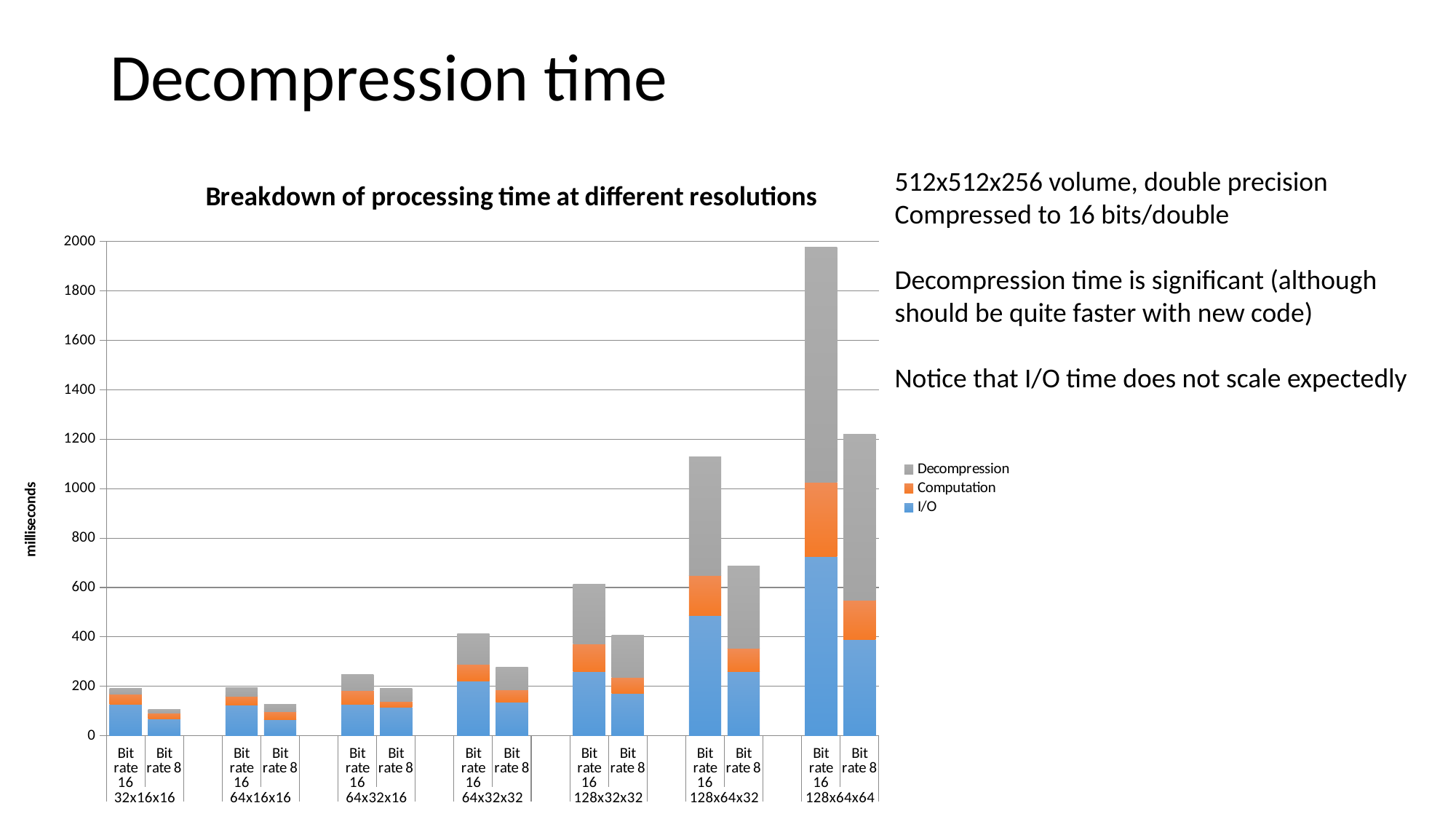

# Decompression time

### Chart: Breakdown of processing time at different resolutions

| Category | I/O | Computation | Decompression |
|---|---|---|---|
| Bit rate 16 | 126.0 | 44.0 | 21.0 |
| Bit rate 8 | 67.0 | 25.0 | 15.0 |
|  | None | None | None |
| Bit rate 16 | 125.0 | 36.0 | 35.0 |
| Bit rate 8 | 66.0 | 33.0 | 29.0 |
|  | None | None | None |
| Bit rate 16 | 126.0 | 57.0 | 65.0 |
| Bit rate 8 | 116.0 | 24.0 | 53.0 |
|  | None | None | None |
| Bit rate 16 | 223.0 | 65.0 | 125.0 |
| Bit rate 8 | 136.0 | 51.0 | 91.0 |
|  | None | None | None |
| Bit rate 16 | 259.0 | 113.0 | 240.0 |
| Bit rate 8 | 171.0 | 64.0 | 171.0 |
|  | None | None | None |
| Bit rate 16 | 487.0 | 163.0 | 478.0 |
| Bit rate 8 | 260.0 | 94.0 | 332.0 |
|  | None | None | None |
| Bit rate 16 | 726.0 | 299.0 | 953.0 |
| Bit rate 8 | 390.0 | 160.0 | 670.0 |
512x512x256 volume, double precision
Compressed to 16 bits/double

Decompression time is significant (although should be quite faster with new code)

Notice that I/O time does not scale expectedly